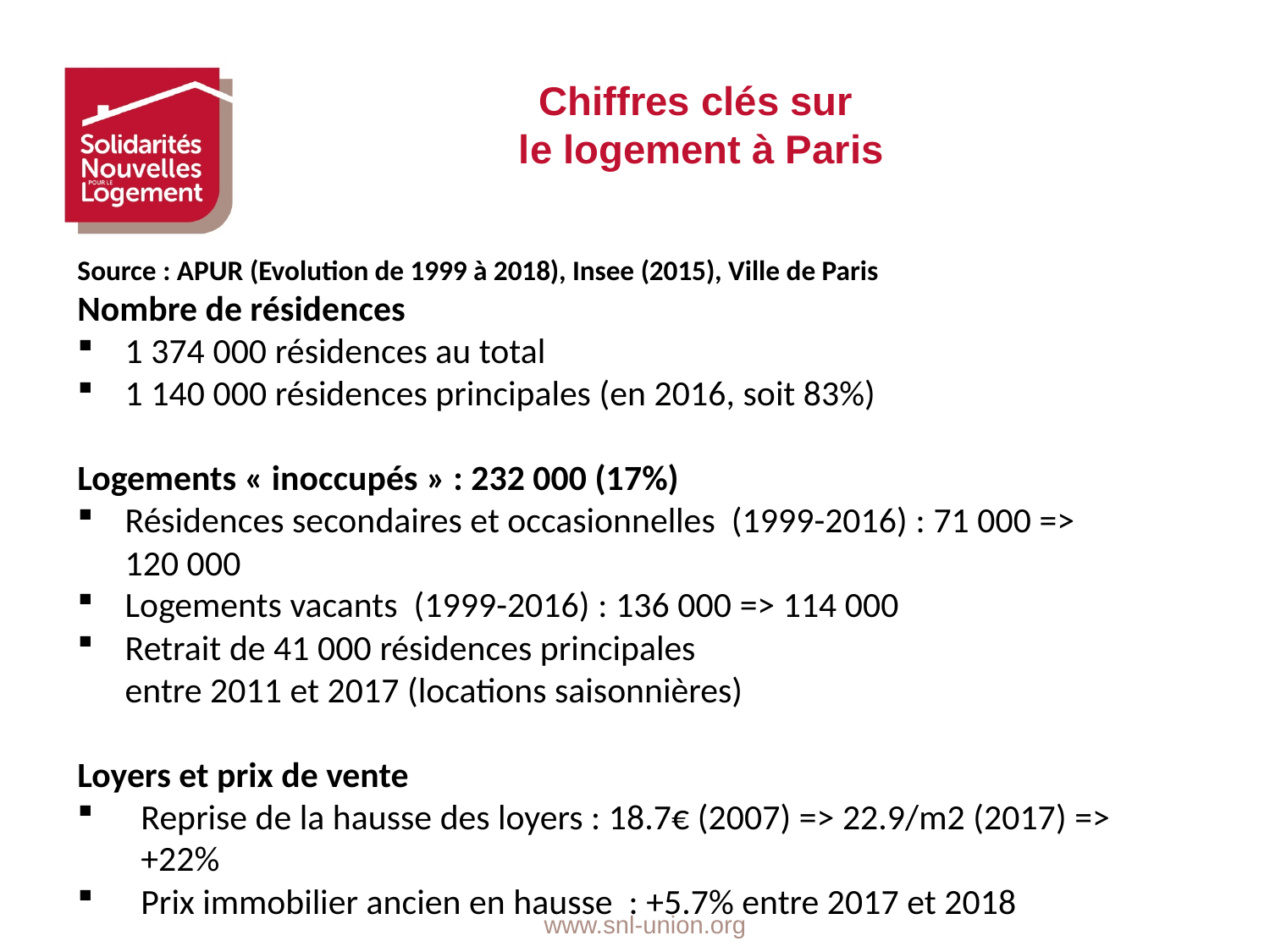

# Chiffres clés sur le logement à Paris
Source : APUR (Evolution de 1999 à 2018), Insee (2015), Ville de Paris
Nombre de résidences
1 374 000 résidences au total
1 140 000 résidences principales (en 2016, soit 83%)

Logements « inoccupés » : 232 000 (17%)
Résidences secondaires et occasionnelles  (1999-2016) : 71 000 => 120 000
Logements vacants  (1999-2016) : 136 000 => 114 000
Retrait de 41 000 résidences principales
entre 2011 et 2017 (locations saisonnières)

Loyers et prix de vente
Reprise de la hausse des loyers : 18.7€ (2007) => 22.9/m2 (2017) => +22%
Prix immobilier ancien en hausse  : +5.7% entre 2017 et 2018